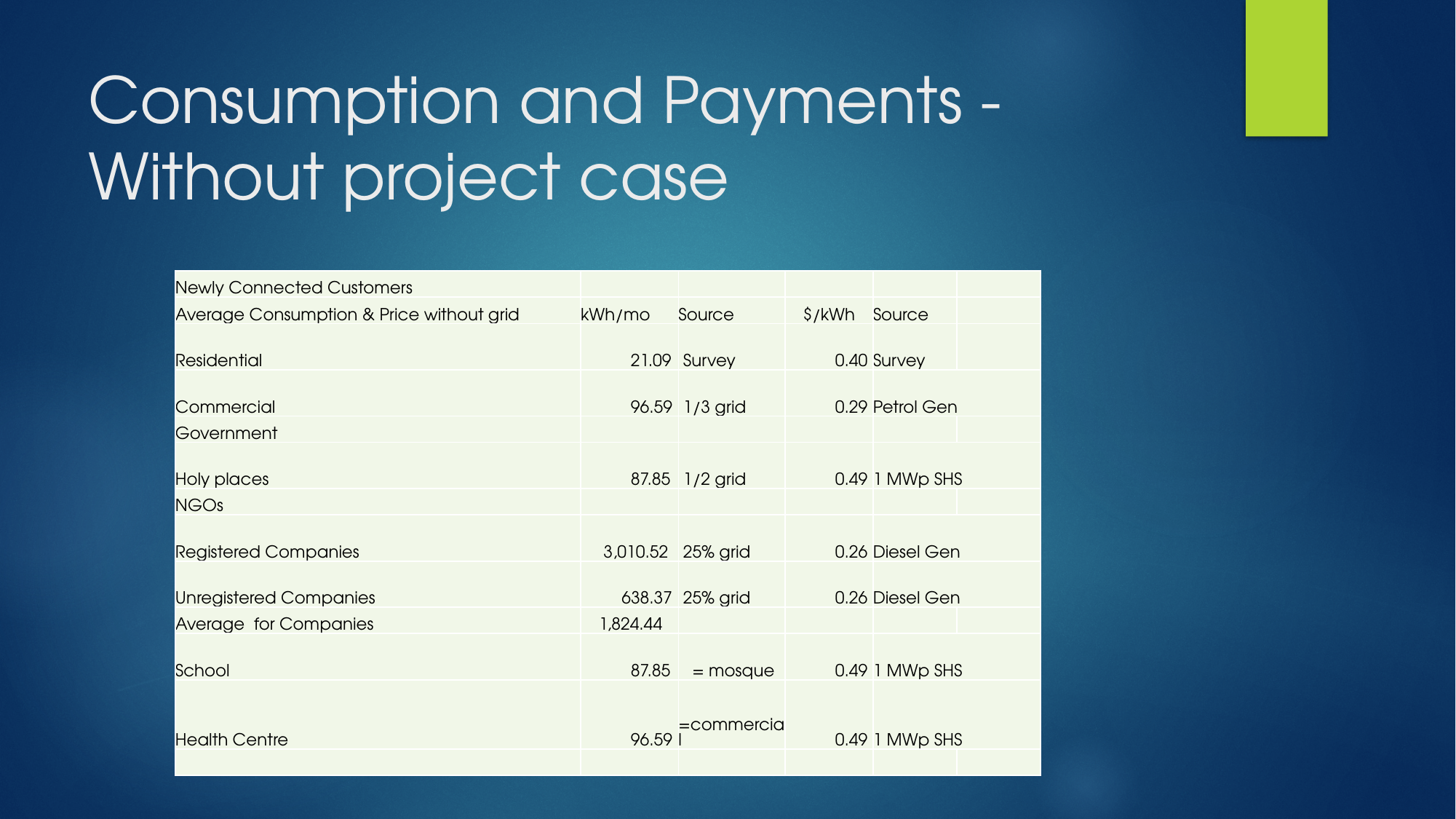

# Consumption and Payments - Without project case
| Newly Connected Customers |  |  |  |  |  |
| --- | --- | --- | --- | --- | --- |
| Average Consumption & Price without grid | kWh/mo | Source | $/kWh | Source |  |
| Residential | 21.09 | Survey | 0.40 | Survey |  |
| Commercial | 96.59 | 1/3 grid | 0.29 | Petrol Gen |  |
| Government |  |  |  |  |  |
| Holy places | 87.85 | 1/2 grid | 0.49 | 1 MWp SHS |  |
| NGOs |  |  |  |  |  |
| Registered Companies | 3,010.52 | 25% grid | 0.26 | Diesel Gen |  |
| Unregistered Companies | 638.37 | 25% grid | 0.26 | Diesel Gen |  |
| Average for Companies | 1,824.44 |  |  |  |  |
| School | 87.85 | = mosque | 0.49 | 1 MWp SHS |  |
| Health Centre | 96.59 | =commercial | 0.49 | 1 MWp SHS |  |
|  |  |  |  |  |  |